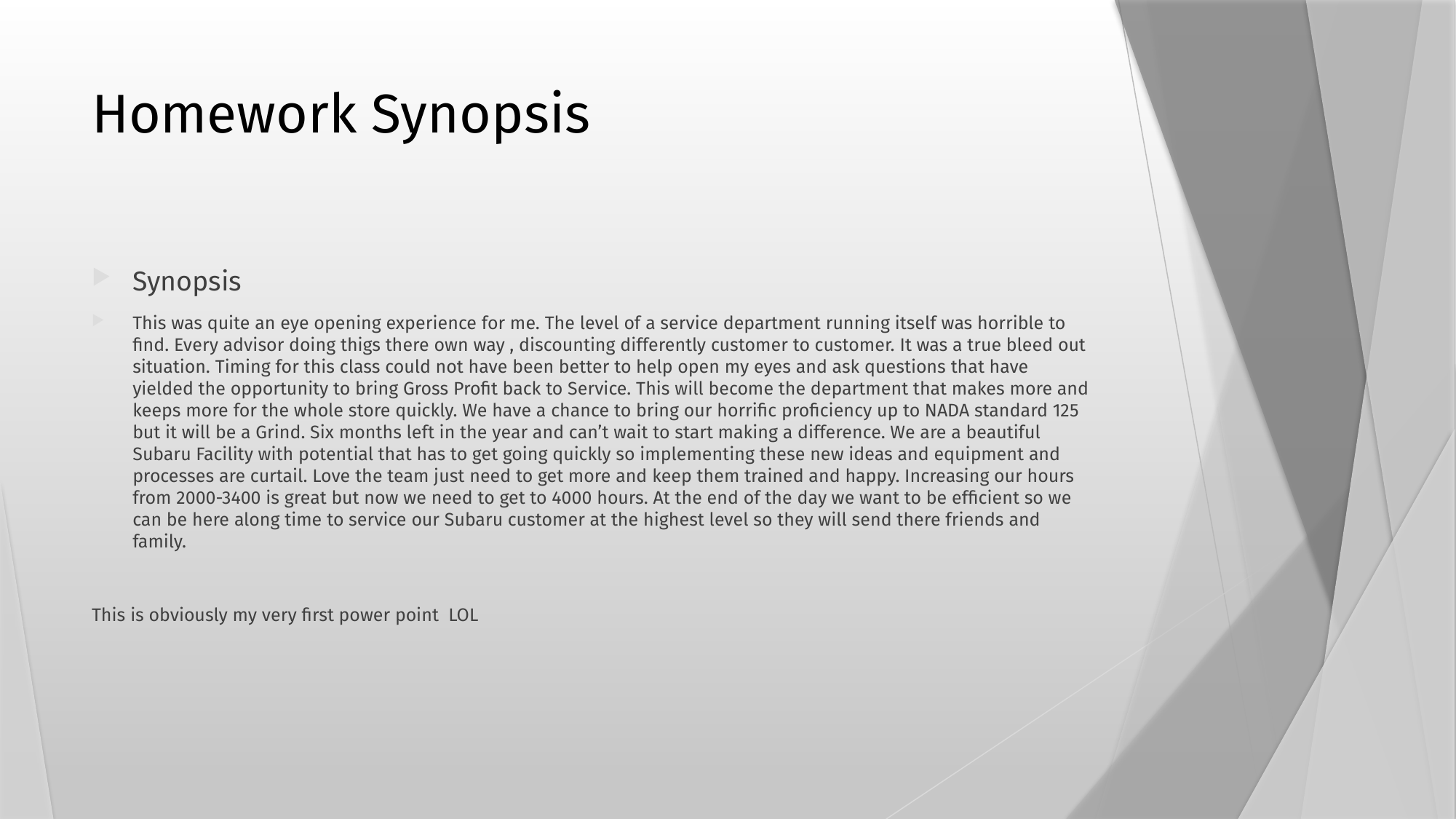

# Homework Synopsis
Synopsis
This was quite an eye opening experience for me. The level of a service department running itself was horrible to find. Every advisor doing thigs there own way , discounting differently customer to customer. It was a true bleed out situation. Timing for this class could not have been better to help open my eyes and ask questions that have yielded the opportunity to bring Gross Profit back to Service. This will become the department that makes more and keeps more for the whole store quickly. We have a chance to bring our horrific proficiency up to NADA standard 125 but it will be a Grind. Six months left in the year and can’t wait to start making a difference. We are a beautiful Subaru Facility with potential that has to get going quickly so implementing these new ideas and equipment and processes are curtail. Love the team just need to get more and keep them trained and happy. Increasing our hours from 2000-3400 is great but now we need to get to 4000 hours. At the end of the day we want to be efficient so we can be here along time to service our Subaru customer at the highest level so they will send there friends and family.

This is obviously my very first power point  LOL